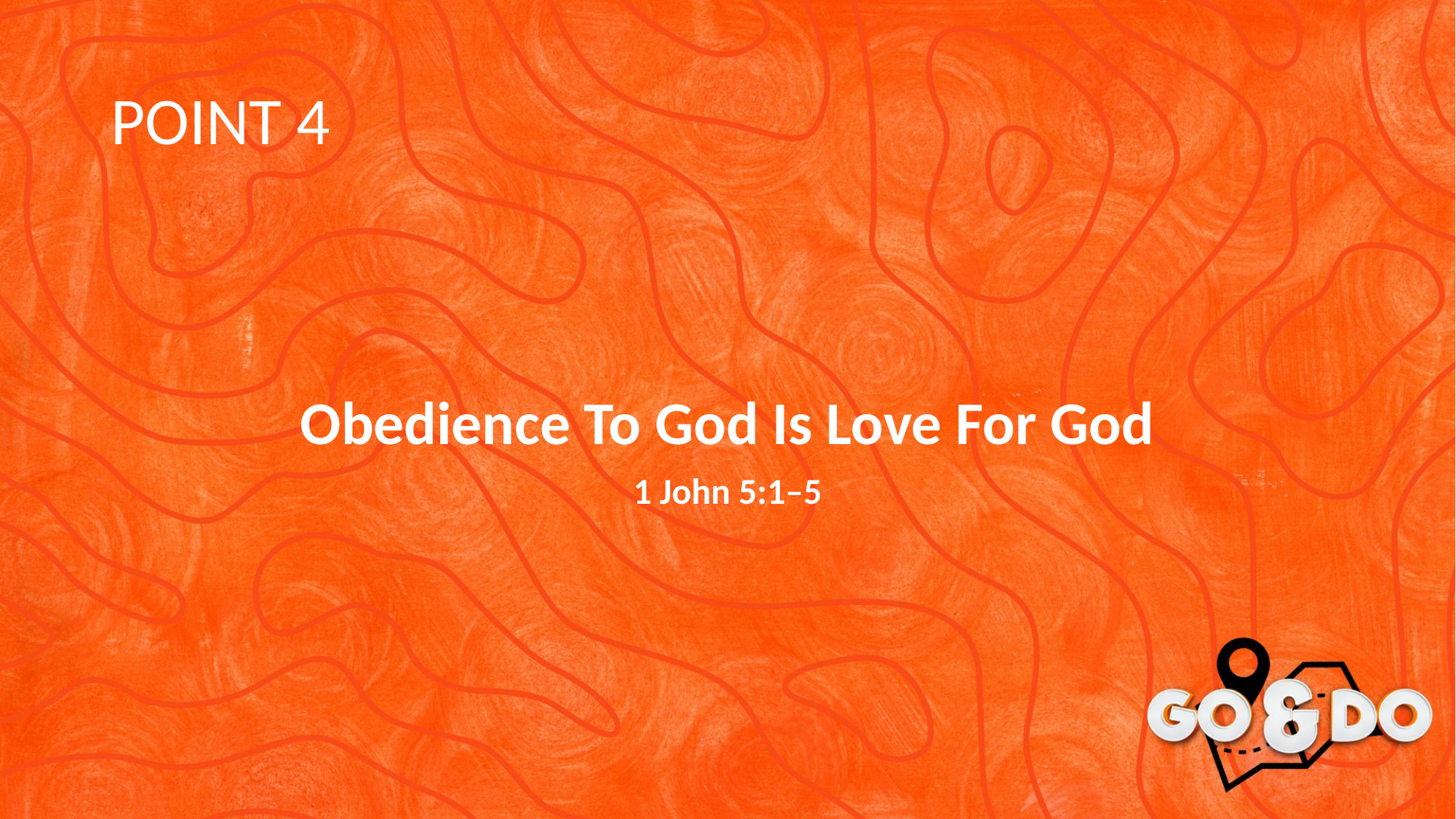

# POINT 4

Obedience To God Is Love For God
1 John 5:1–5